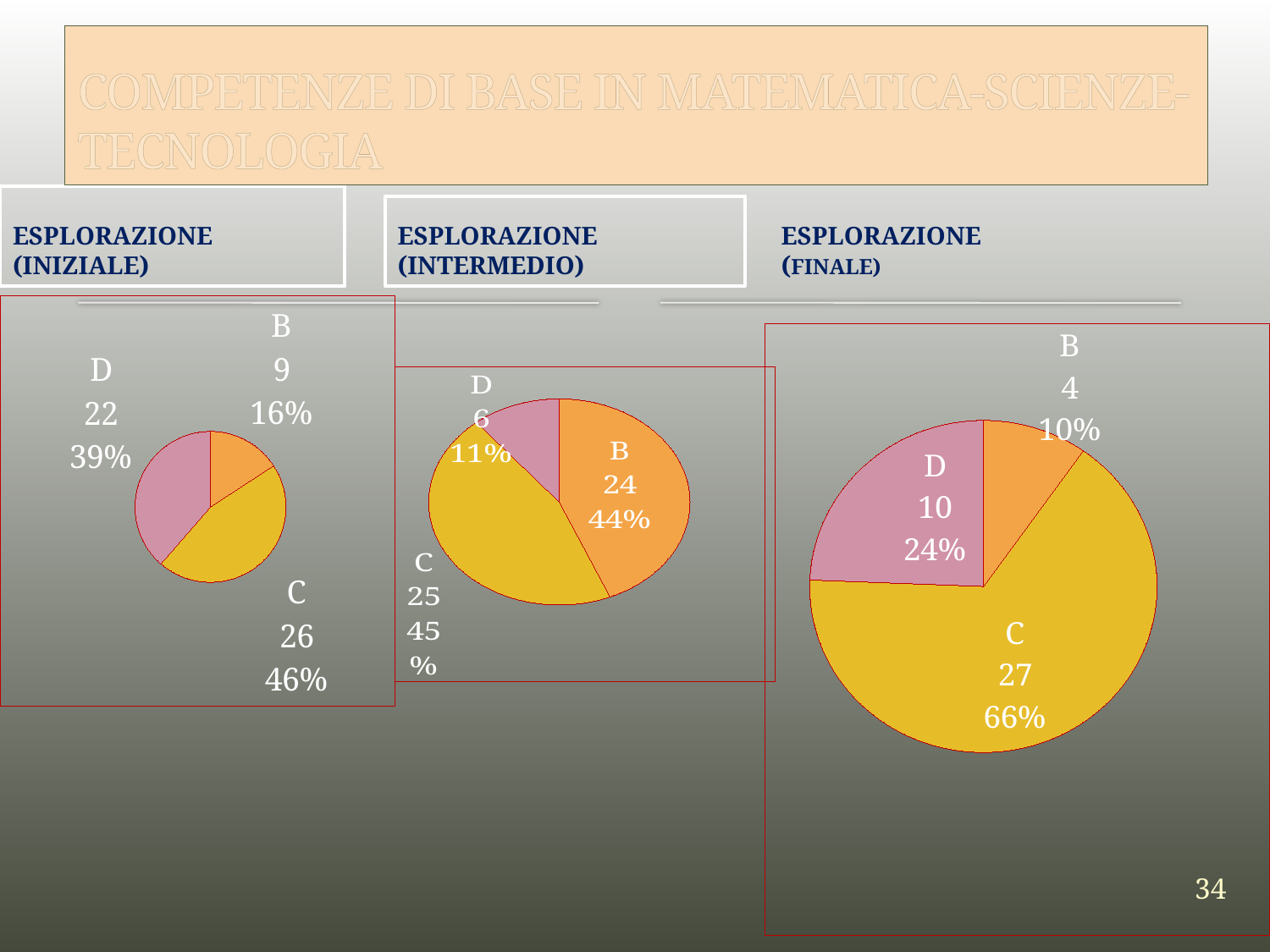

# COMPETENZE DI BASE IN MATEMATICA-SCIENZE-TECNOLOGIA
ESPLORAZIONE
(INIZIALE)
ESPLORAZIONE
(INTERMEDIO)
ESPLORAZIONE
(FINALE)

### Chart

| Category | Colonna1 |
|---|---|
| A | 0.0 |
| B | 9.0 |
| C | 26.0 |
| D | 22.0 |

### Chart

| Category | Colonna1 |
|---|---|
| A | 0.0 |
| B | 24.0 |
| C | 25.0 |
| D | 6.0 |

### Chart

| Category | Colonna1 |
|---|---|
| A | 0.0 |
| B | 4.0 |
| C | 27.0 |
| D | 10.0 |
34